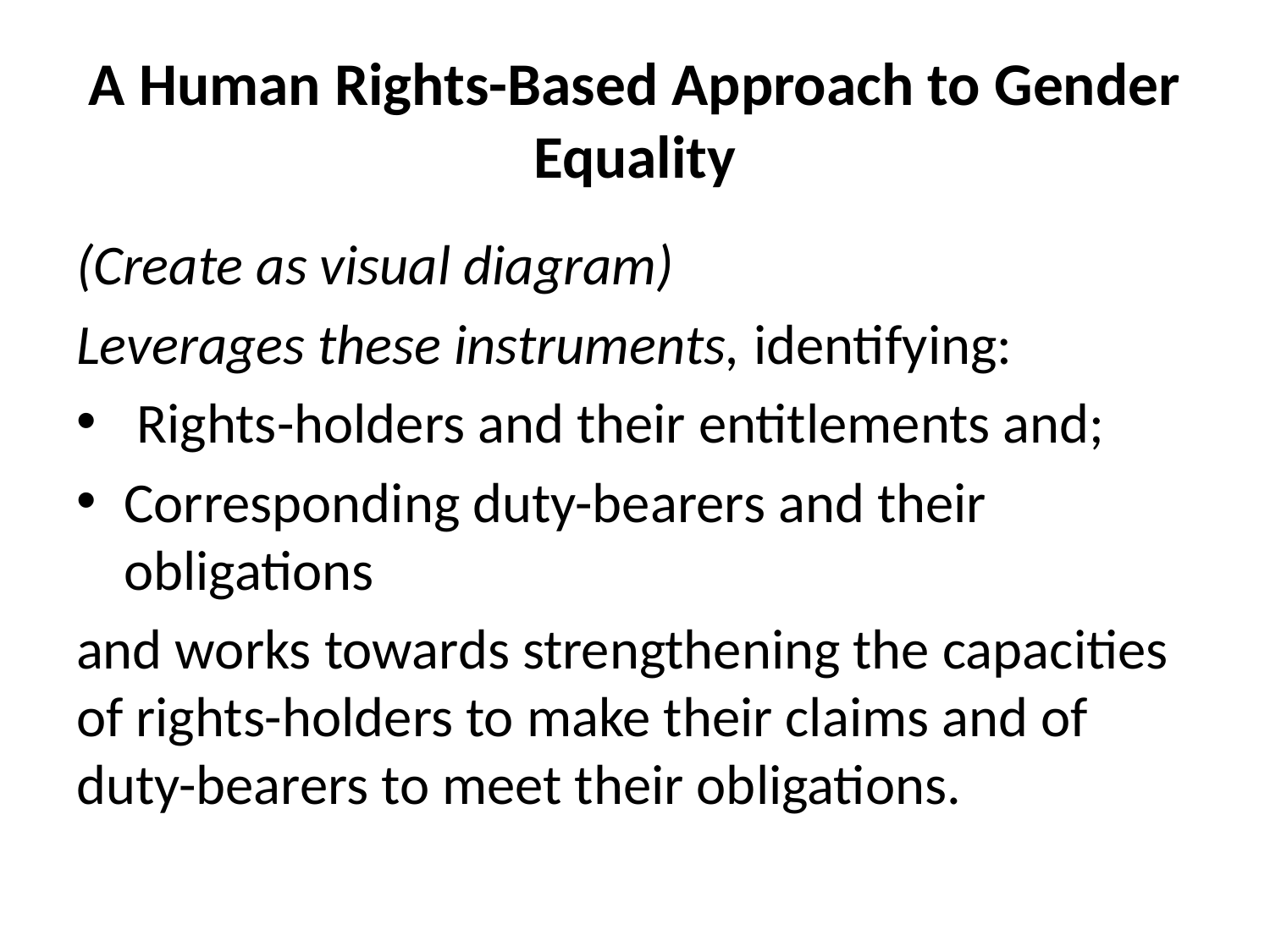

# A Human Rights-Based Approach to Gender Equality
(Create as visual diagram)
Leverages these instruments, identifying:
 Rights-holders and their entitlements and;
Corresponding duty-bearers and their obligations
and works towards strengthening the capacities of rights-holders to make their claims and of duty-bearers to meet their obligations.